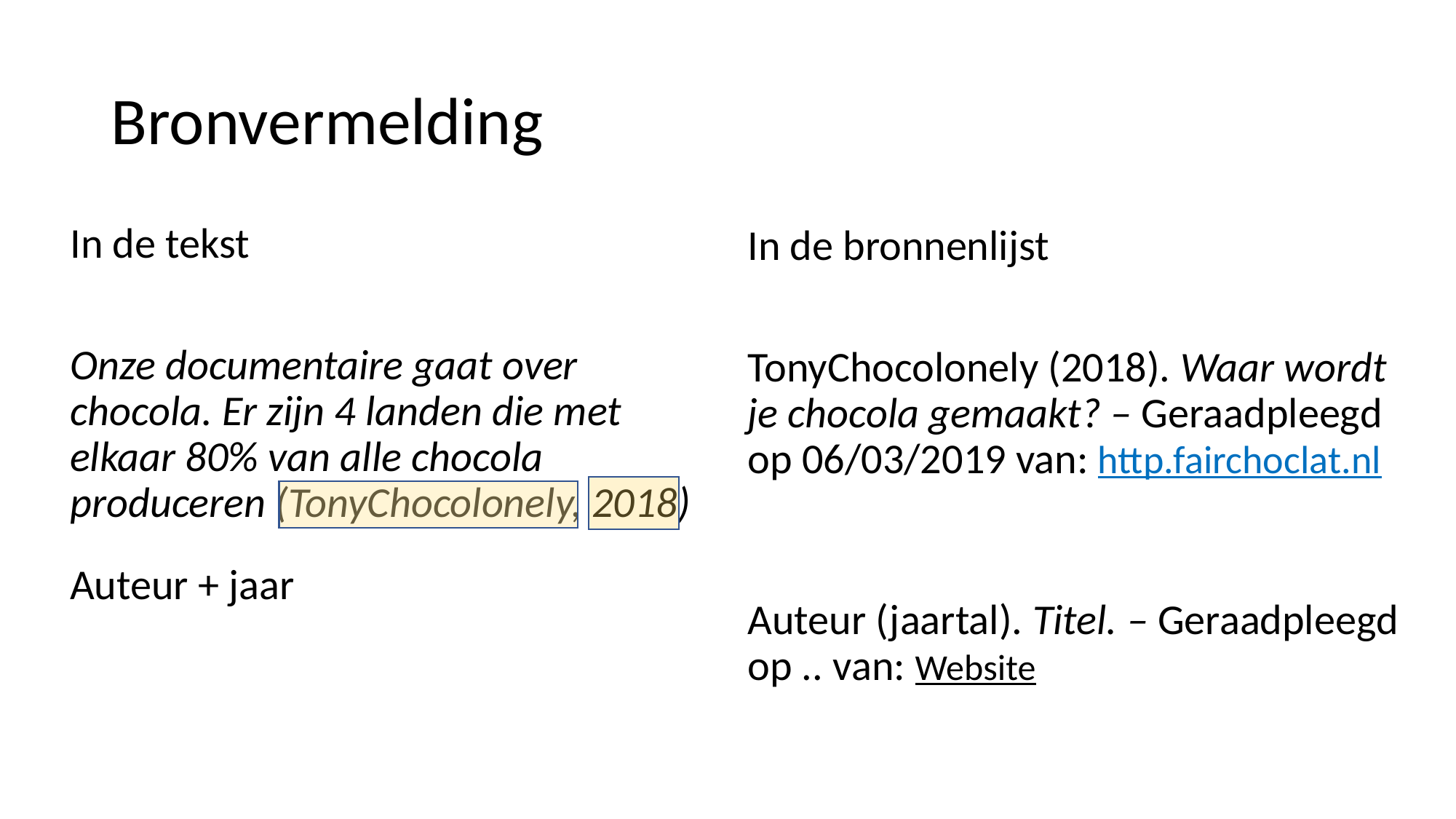

# Bronvermelding
In de tekst

Onze documentaire gaat over chocola. Er zijn 4 landen die met elkaar 80% van alle chocola produceren (TonyChocolonely, 2018)

Auteur + jaar
In de bronnenlijst

TonyChocolonely (2018). Waar wordt je chocola gemaakt? – Geraadpleegd op 06/03/2019 van: http.fairchoclat.nl

Auteur (jaartal). Titel. – Geraadpleegd op .. van: Website